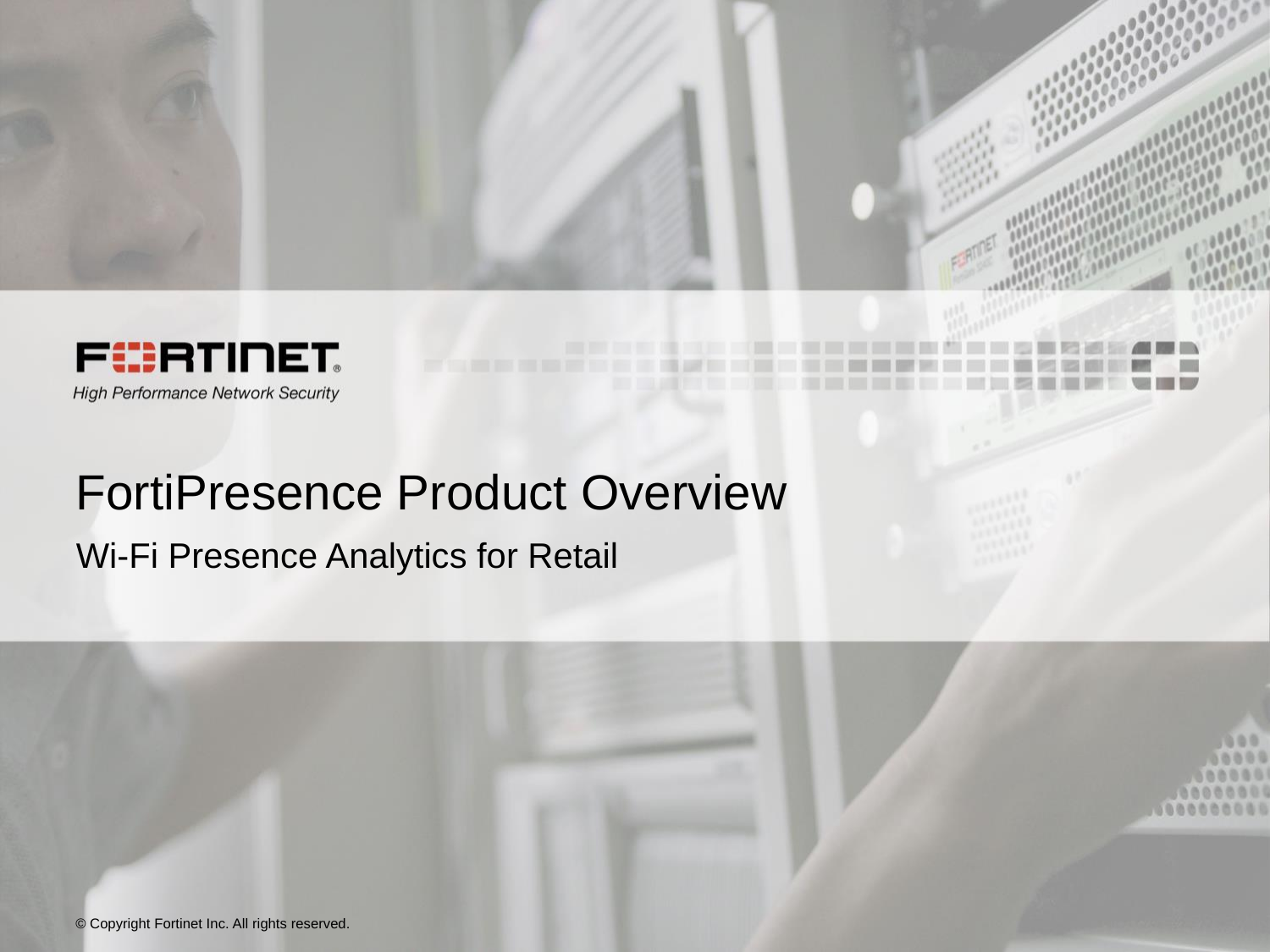

# FortiPresence Product Overview
Wi-Fi Presence Analytics for Retail